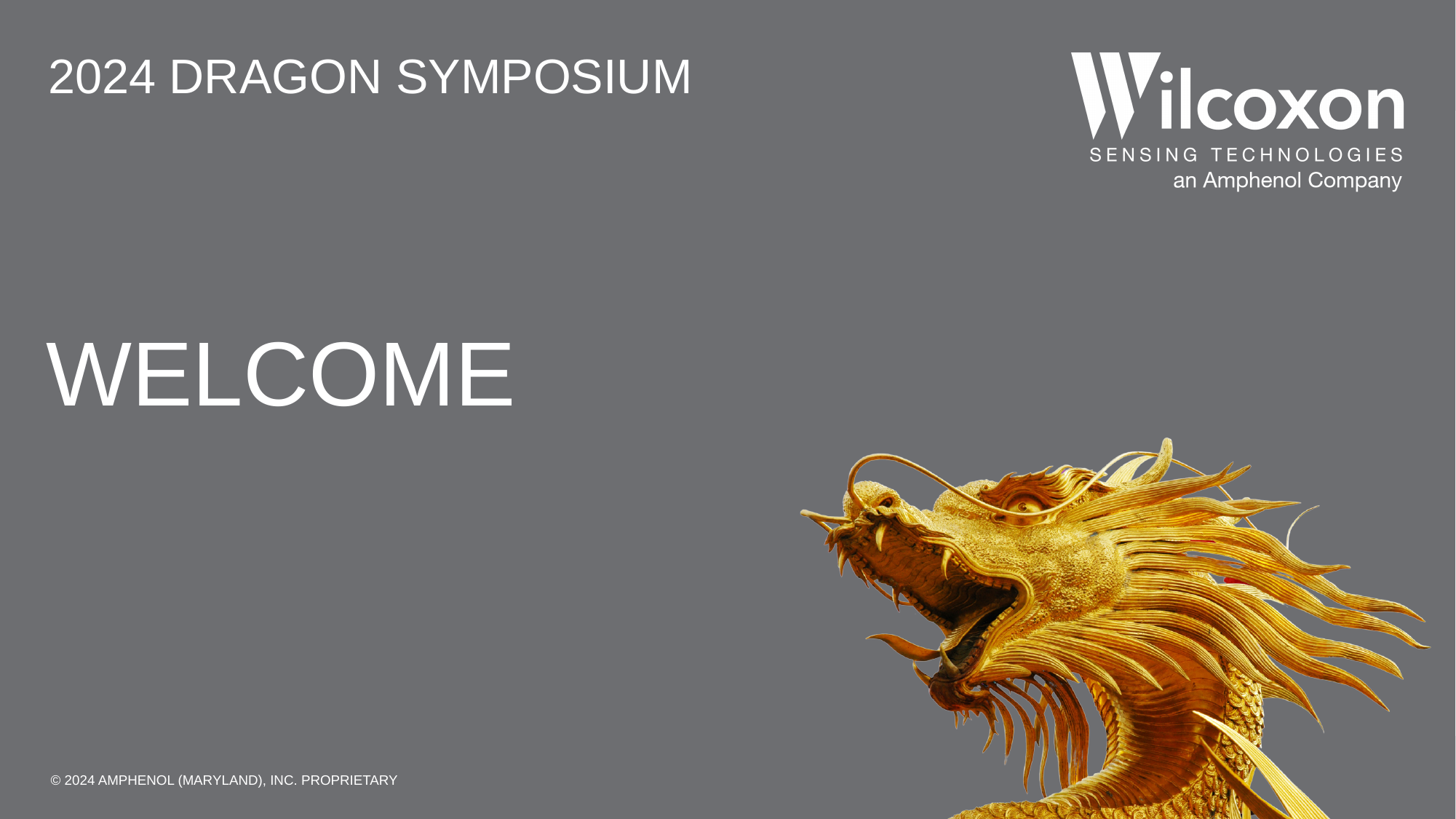

# Welcome
© 2024 Amphenol (Maryland), Inc. Proprietary